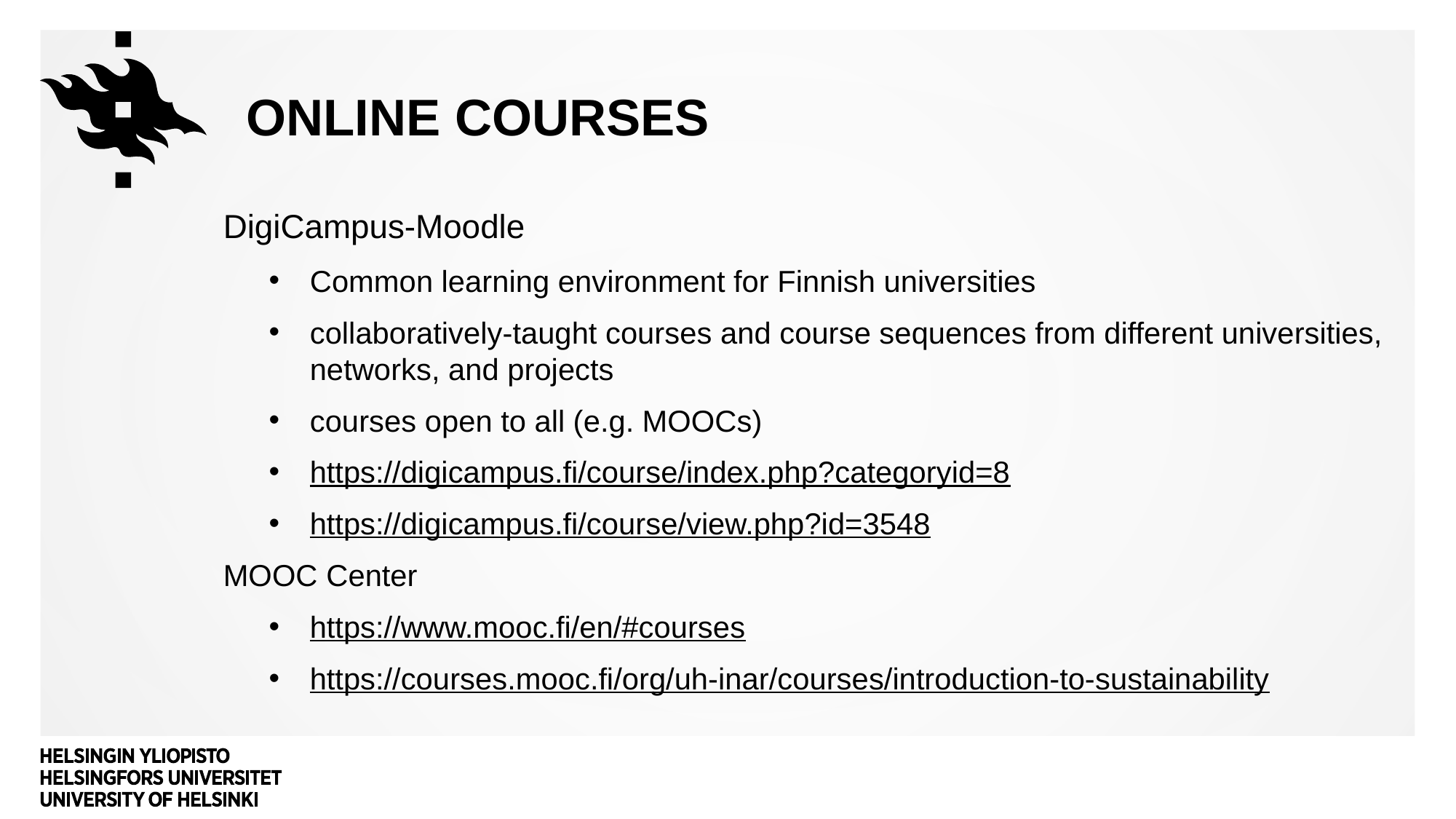

# online courses
DigiCampus-Moodle
Common learning environment for Finnish universities
collaboratively-taught courses and course sequences from different universities, networks, and projects
courses open to all (e.g. MOOCs)
https://digicampus.fi/course/index.php?categoryid=8
https://digicampus.fi/course/view.php?id=3548
MOOC Center
https://www.mooc.fi/en/#courses
https://courses.mooc.fi/org/uh-inar/courses/introduction-to-sustainability